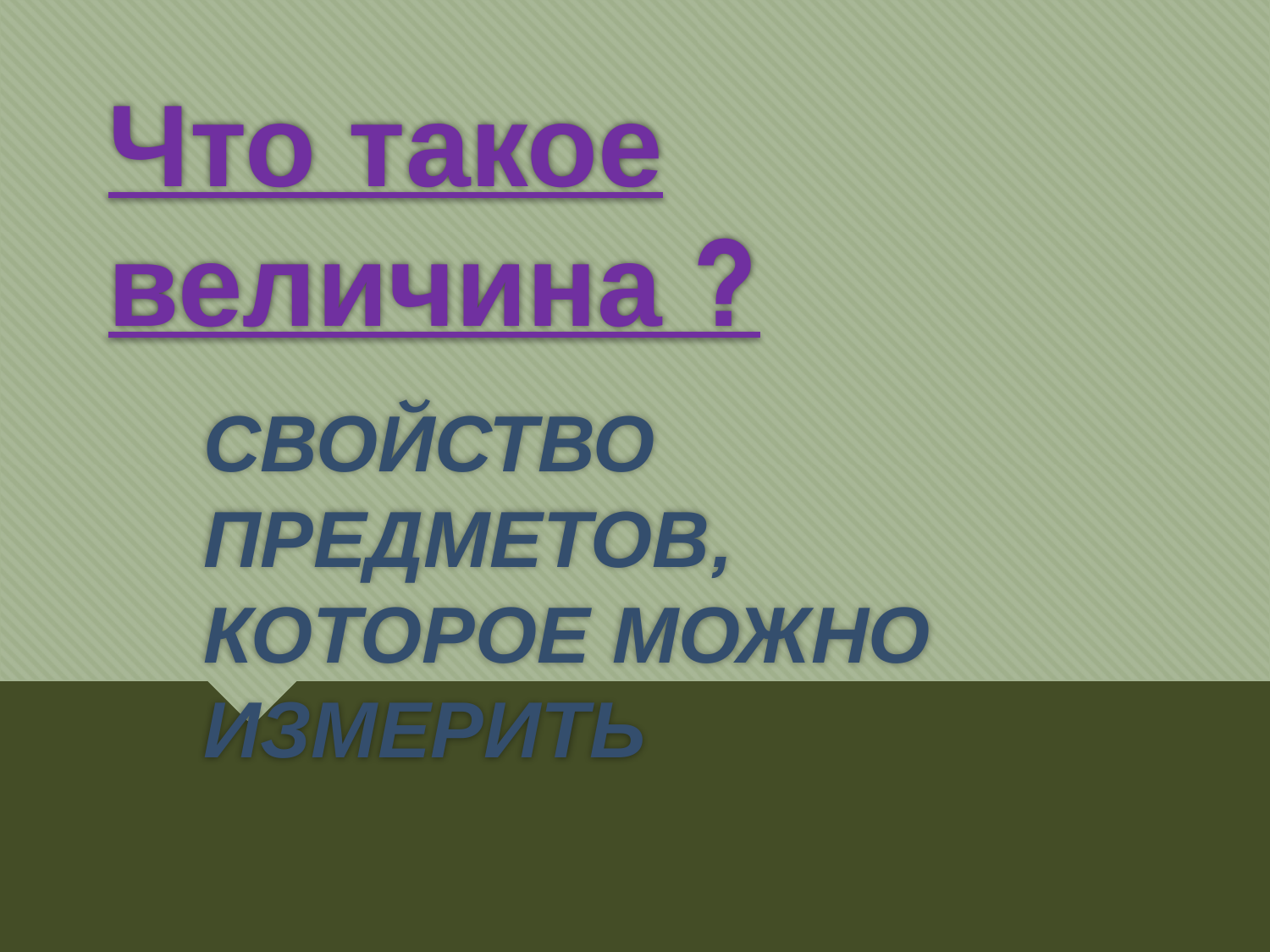

# Что такое величина ?
СВОЙСТВО ПРЕДМЕТОВ, КОТОРОЕ МОЖНО ИЗМЕРИТЬ